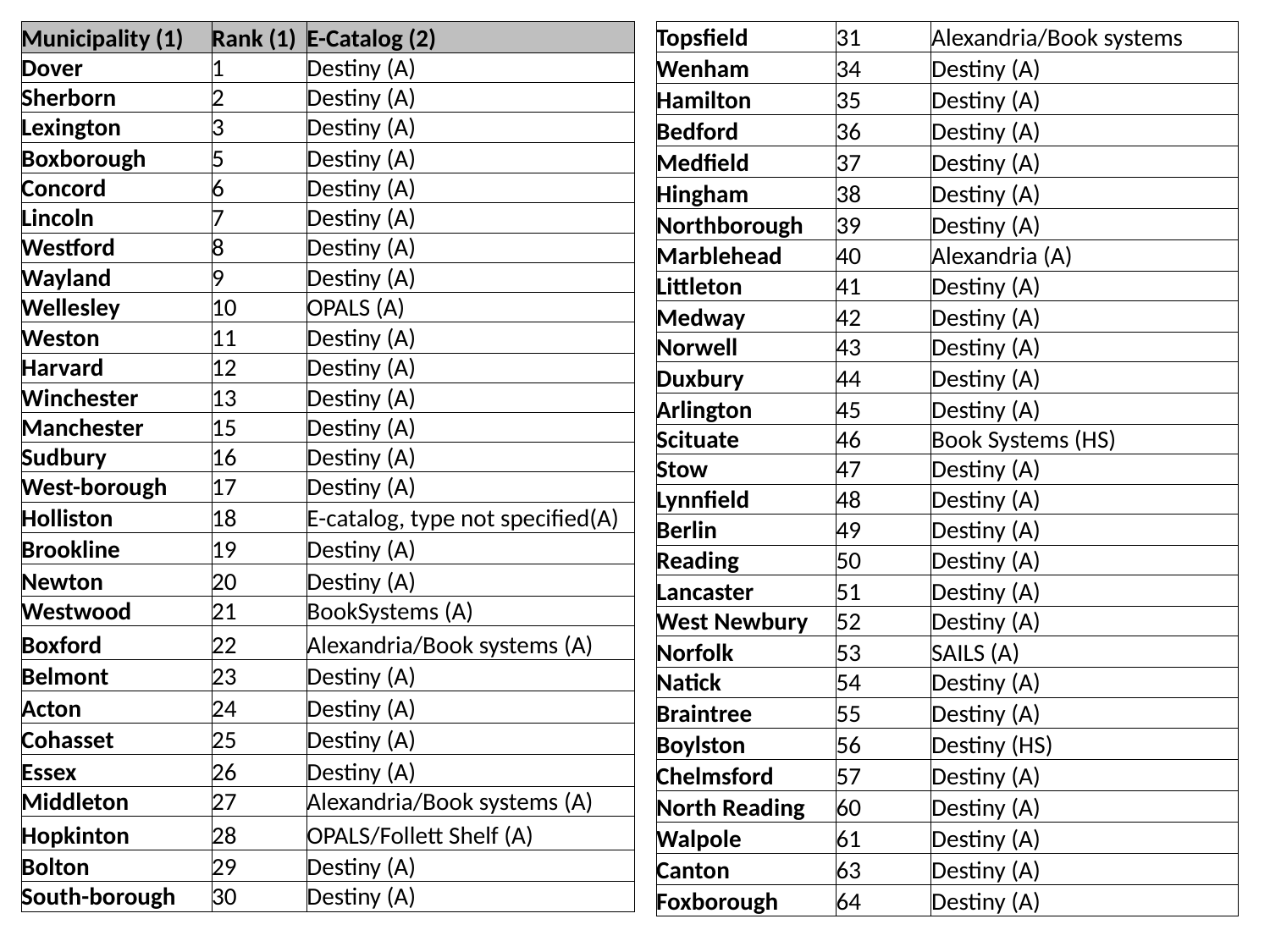

| Municipality (1) | Rank (1) | E-Catalog (2) |
| --- | --- | --- |
| Dover | 1 | Destiny (A) |
| Sherborn | 2 | Destiny (A) |
| Lexington | 3 | Destiny (A) |
| Boxborough | 5 | Destiny (A) |
| Concord | 6 | Destiny (A) |
| Lincoln | 7 | Destiny (A) |
| Westford | 8 | Destiny (A) |
| Wayland | 9 | Destiny (A) |
| Wellesley | 10 | OPALS (A) |
| Weston | 11 | Destiny (A) |
| Harvard | 12 | Destiny (A) |
| Winchester | 13 | Destiny (A) |
| Manchester | 15 | Destiny (A) |
| Sudbury | 16 | Destiny (A) |
| West-borough | 17 | Destiny (A) |
| Holliston | 18 | E-catalog, type not specified(A) |
| Brookline | 19 | Destiny (A) |
| Newton | 20 | Destiny (A) |
| Westwood | 21 | BookSystems (A) |
| Boxford | 22 | Alexandria/Book systems (A) |
| Belmont | 23 | Destiny (A) |
| Acton | 24 | Destiny (A) |
| Cohasset | 25 | Destiny (A) |
| Essex | 26 | Destiny (A) |
| Middleton | 27 | Alexandria/Book systems (A) |
| Hopkinton | 28 | OPALS/Follett Shelf (A) |
| Bolton | 29 | Destiny (A) |
| South-borough | 30 | Destiny (A) |
| Topsfield | 31 | Alexandria/Book systems |
| --- | --- | --- |
| Wenham | 34 | Destiny (A) |
| Hamilton | 35 | Destiny (A) |
| Bedford | 36 | Destiny (A) |
| Medfield | 37 | Destiny (A) |
| Hingham | 38 | Destiny (A) |
| Northborough | 39 | Destiny (A) |
| Marblehead | 40 | Alexandria (A) |
| Littleton | 41 | Destiny (A) |
| Medway | 42 | Destiny (A) |
| Norwell | 43 | Destiny (A) |
| Duxbury | 44 | Destiny (A) |
| Arlington | 45 | Destiny (A) |
| Scituate | 46 | Book Systems (HS) |
| Stow | 47 | Destiny (A) |
| Lynnfield | 48 | Destiny (A) |
| Berlin | 49 | Destiny (A) |
| Reading | 50 | Destiny (A) |
| Lancaster | 51 | Destiny (A) |
| West Newbury | 52 | Destiny (A) |
| Norfolk | 53 | SAILS (A) |
| Natick | 54 | Destiny (A) |
| Braintree | 55 | Destiny (A) |
| Boylston | 56 | Destiny (HS) |
| Chelmsford | 57 | Destiny (A) |
| North Reading | 60 | Destiny (A) |
| Walpole | 61 | Destiny (A) |
| Canton | 63 | Destiny (A) |
| Foxborough | 64 | Destiny (A) |